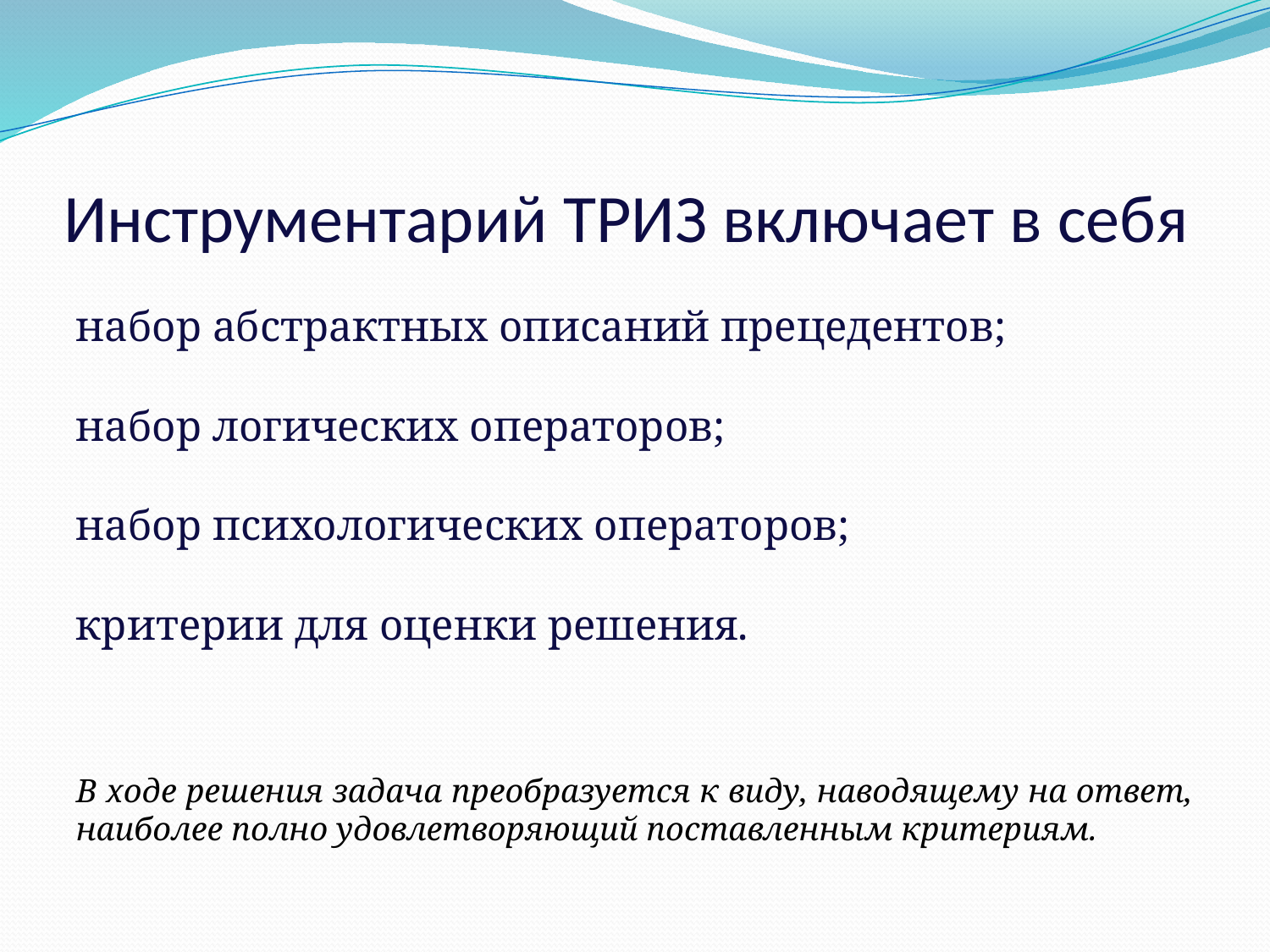

# Инструментарий ТРИЗ включает в себя
набор абстрактных описаний прецедентов;
набор логических операторов;
набор психологических операторов;
критерии для оценки решения.

В ходе решения задача преобразуется к виду, наводящему на ответ, наиболее полно удовлетворяющий поставленным критериям.